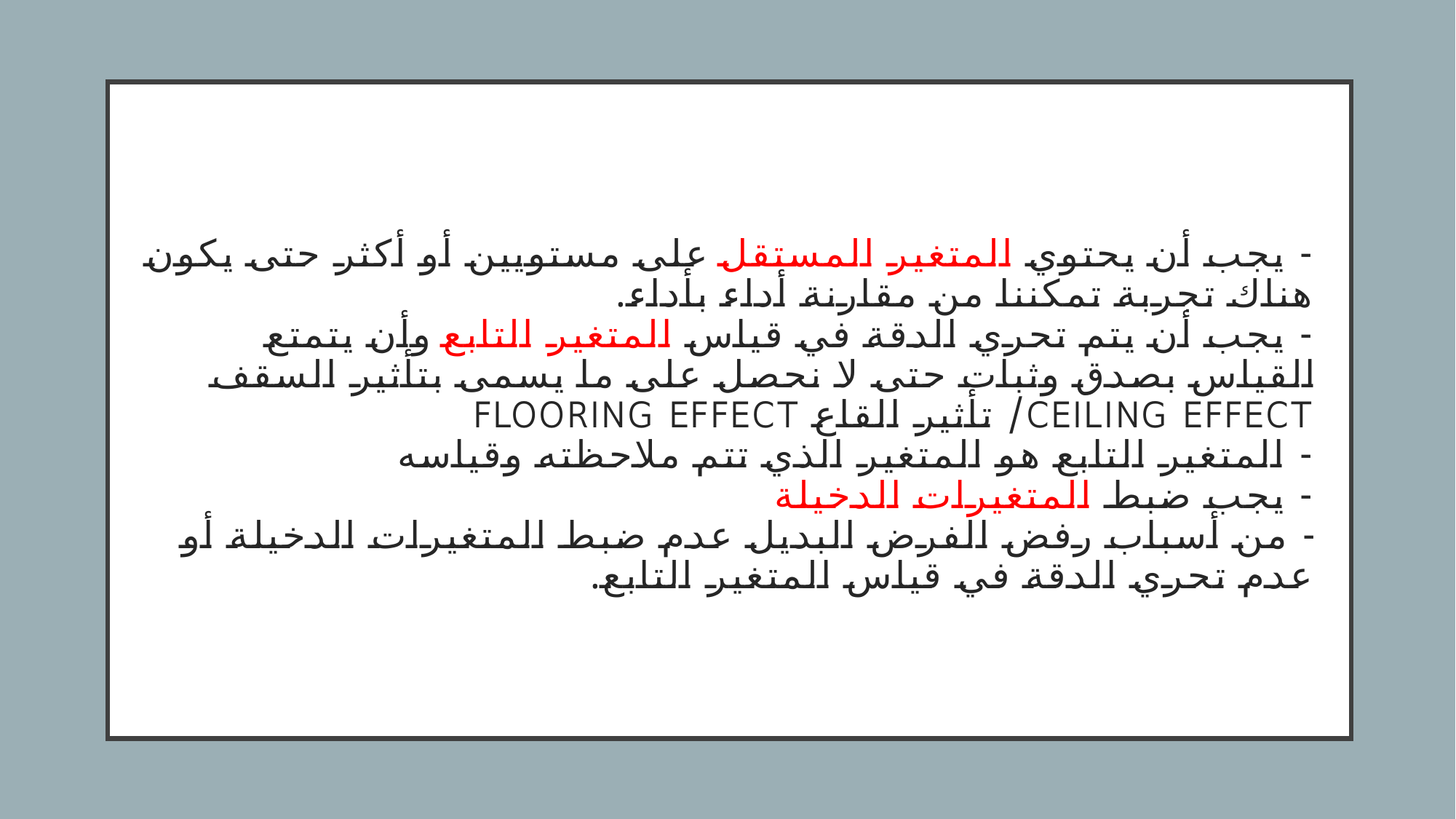

# - يجب أن يحتوي المتغير المستقل على مستويين أو أكثر حتى يكون هناك تجربة تمكننا من مقارنة أداء بأداء. - يجب أن يتم تحري الدقة في قياس المتغير التابع وأن يتمتع القياس بصدق وثبات حتى لا نحصل على ما يسمى بتأثير السقف ceiling EFFECT/ تأثير القاع FLOORING EFFECT - المتغير التابع هو المتغير الذي تتم ملاحظته وقياسه - يجب ضبط المتغيرات الدخيلة - من أسباب رفض الفرض البديل عدم ضبط المتغيرات الدخيلة أو عدم تحري الدقة في قياس المتغير التابع.